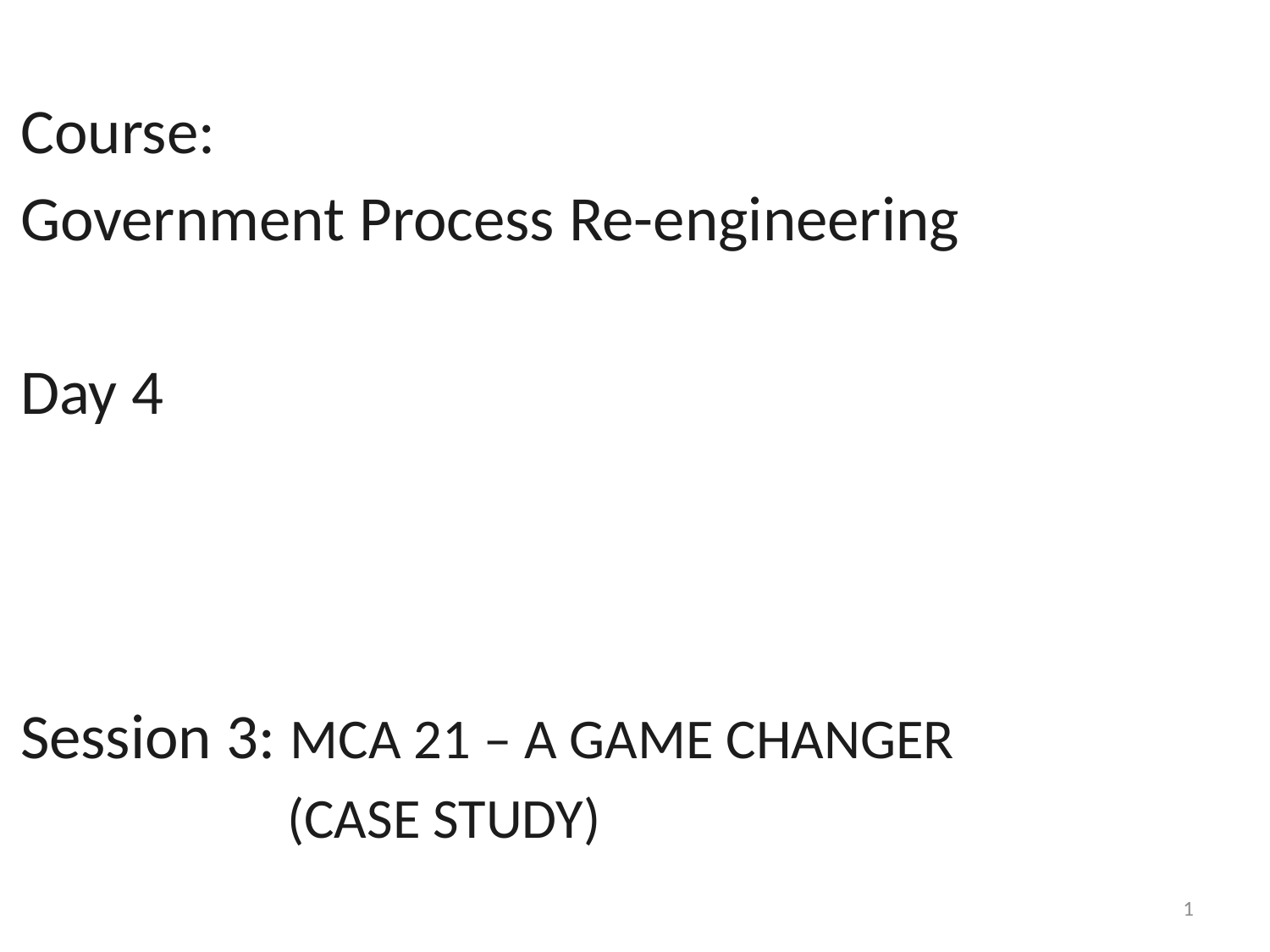

Course:
Government Process Re-engineering

Day 4
Session 3: MCA 21 – A GAME CHANGER
                     (CASE STUDY)
1